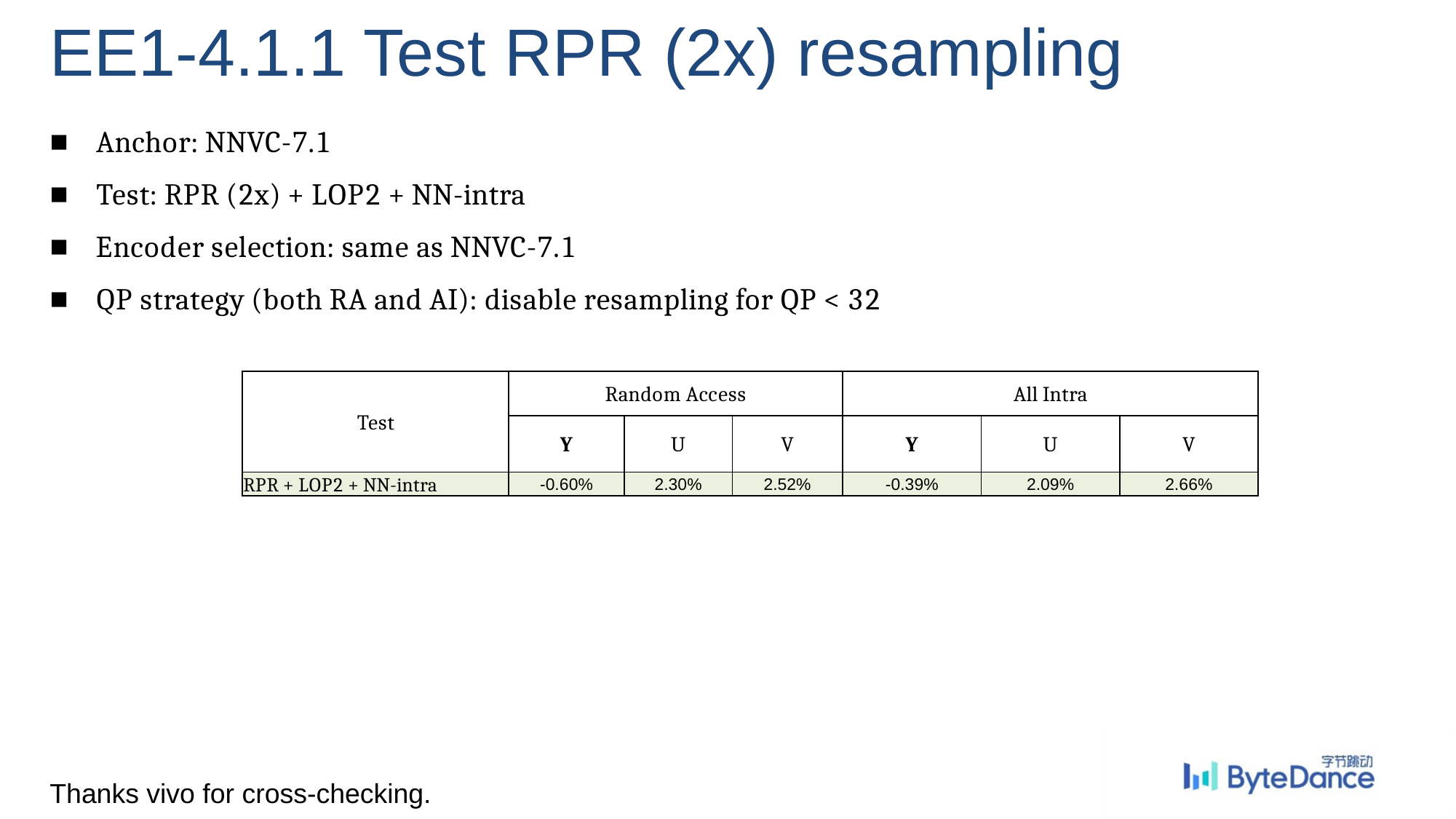

# EE1-4.1.1 Test RPR (2x) resampling
Anchor: NNVC-7.1
Test: RPR (2x) + LOP2 + NN-intra
Encoder selection: same as NNVC-7.1
QP strategy (both RA and AI): disable resampling for QP < 32

| Test | Random Access |  |  | All Intra |  |  |
| --- | --- | --- | --- | --- | --- | --- |
|  | Y | U | V | Y | U | V |
| RPR + LOP2 + NN-intra | -0.60% | 2.30% | 2.52% | -0.39% | 2.09% | 2.66% |
Thanks vivo for cross-checking.
1